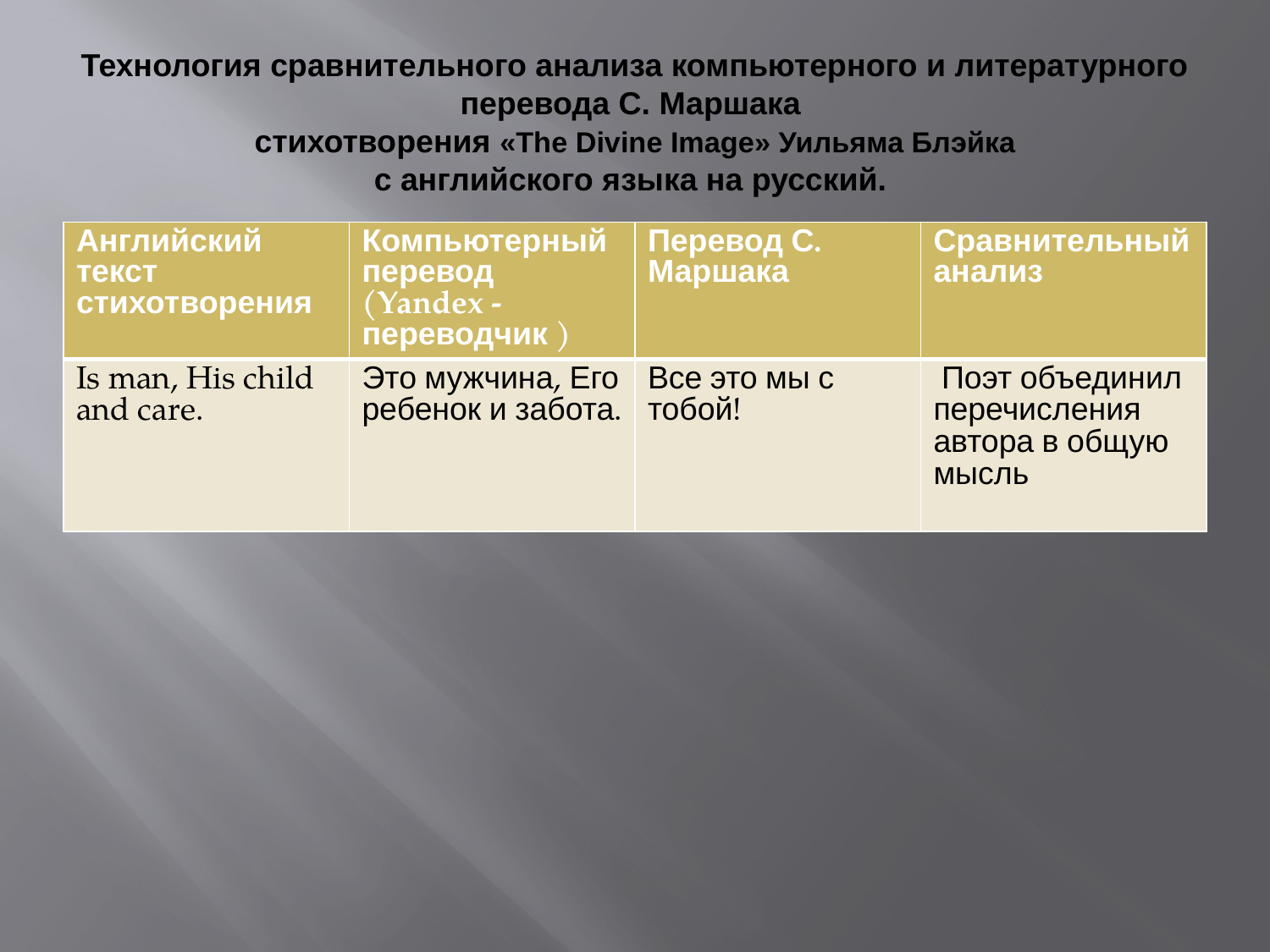

# Технология сравнительного анализа компьютерного и литературного перевода С. Маршака стихотворения «The Divine Image» Уильяма Блэйка с английского языка на русский.
| Английский текст стихотворения | Компьютерный перевод (Yandex - переводчик ) | Перевод С. Маршака | Сравнительный анализ |
| --- | --- | --- | --- |
| Is man, His child and care. | Это мужчина, Его ребенок и забота. | Все это мы с тобой! | Поэт объединил перечисления автора в общую мысль |